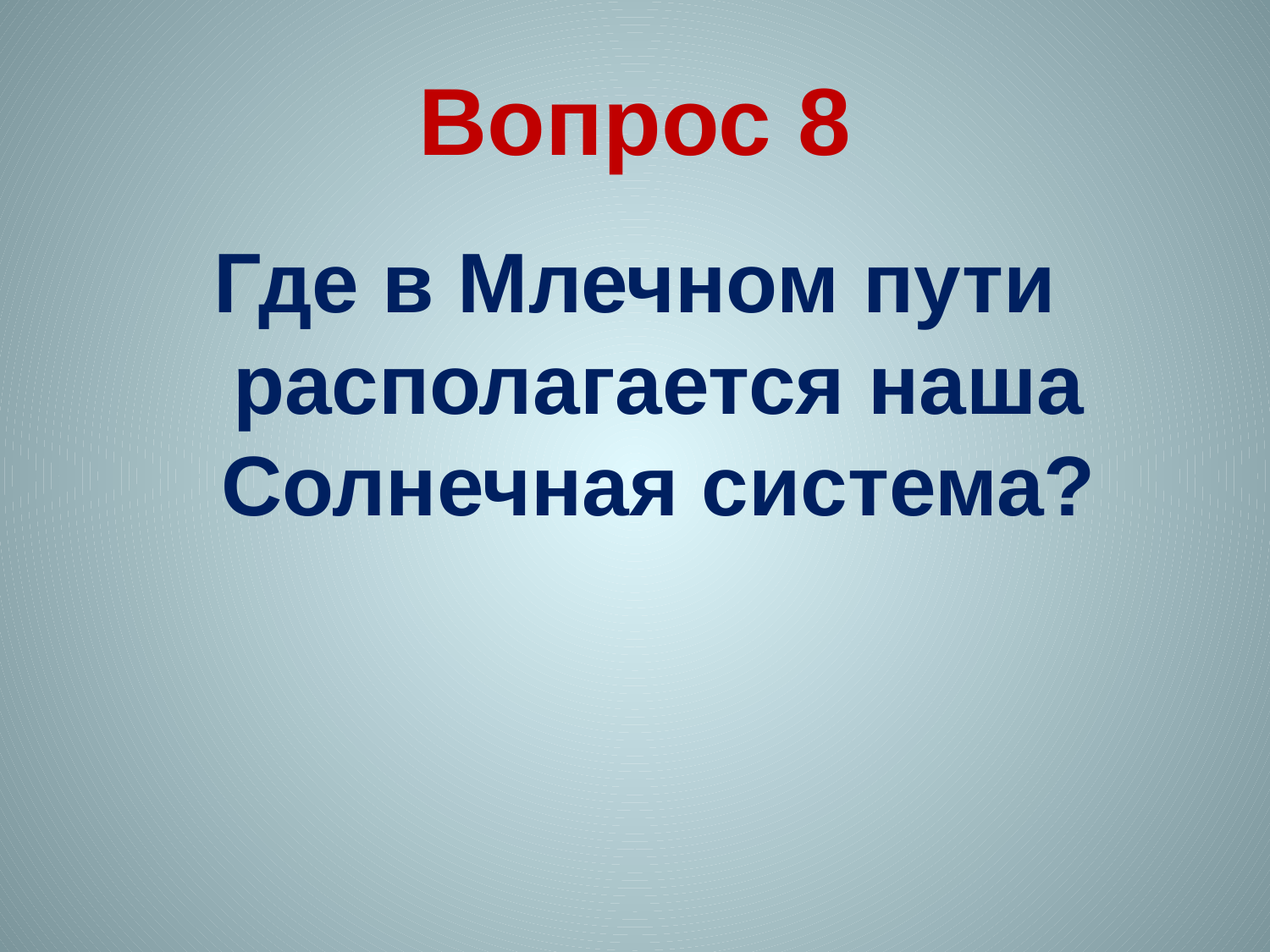

# Вопрос 8
Где в Млечном пути располагается наша Солнечная система?